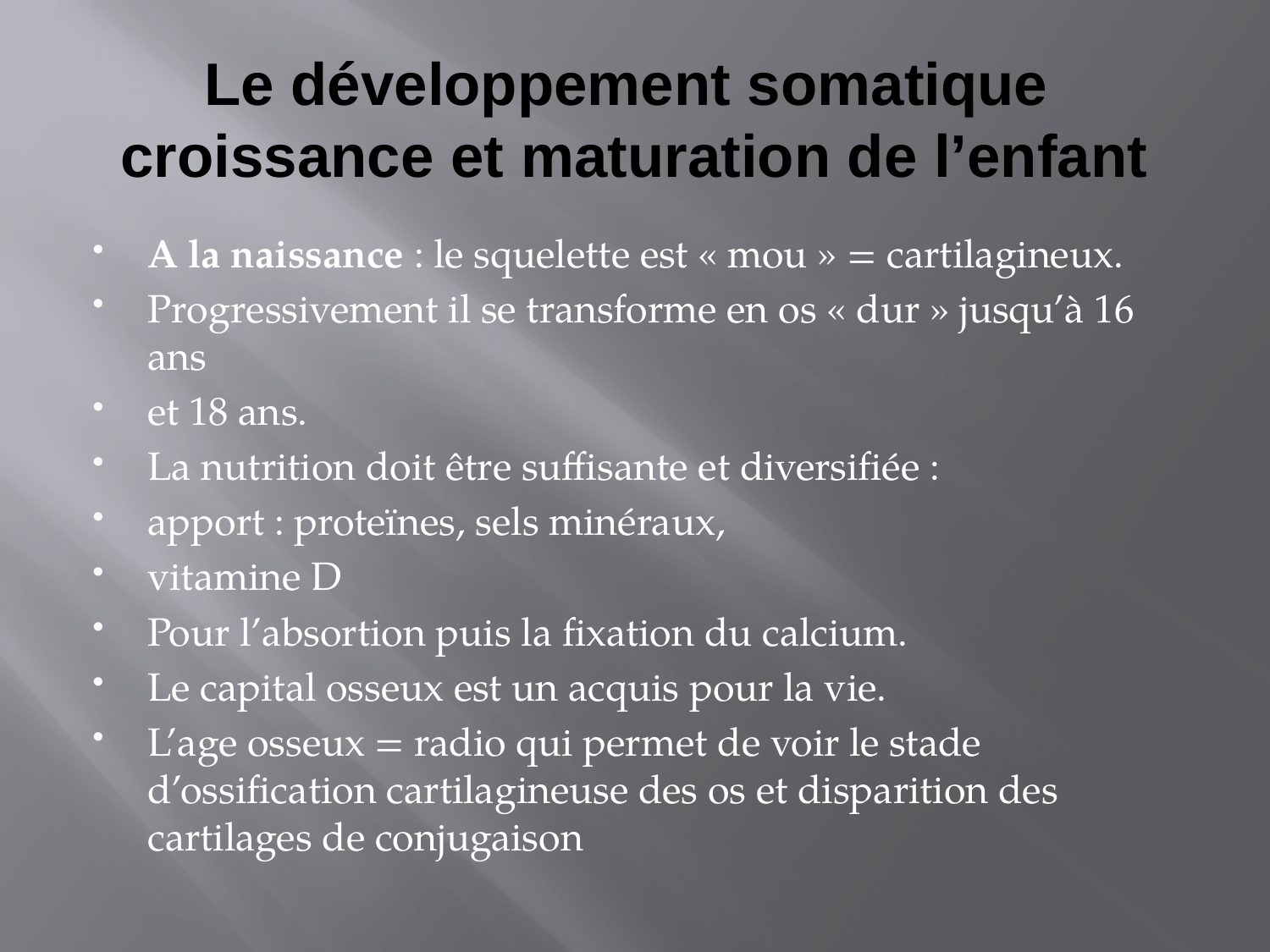

# Le développement somatique croissance et maturation de l’enfant
A la naissance : le squelette est « mou » = cartilagineux.
Progressivement il se transforme en os « dur » jusqu’à 16 ans
et 18 ans.
La nutrition doit être suffisante et diversifiée :
apport : proteïnes, sels minéraux,
vitamine D
Pour l’absortion puis la fixation du calcium.
Le capital osseux est un acquis pour la vie.
L’age osseux = radio qui permet de voir le stade d’ossification cartilagineuse des os et disparition des cartilages de conjugaison